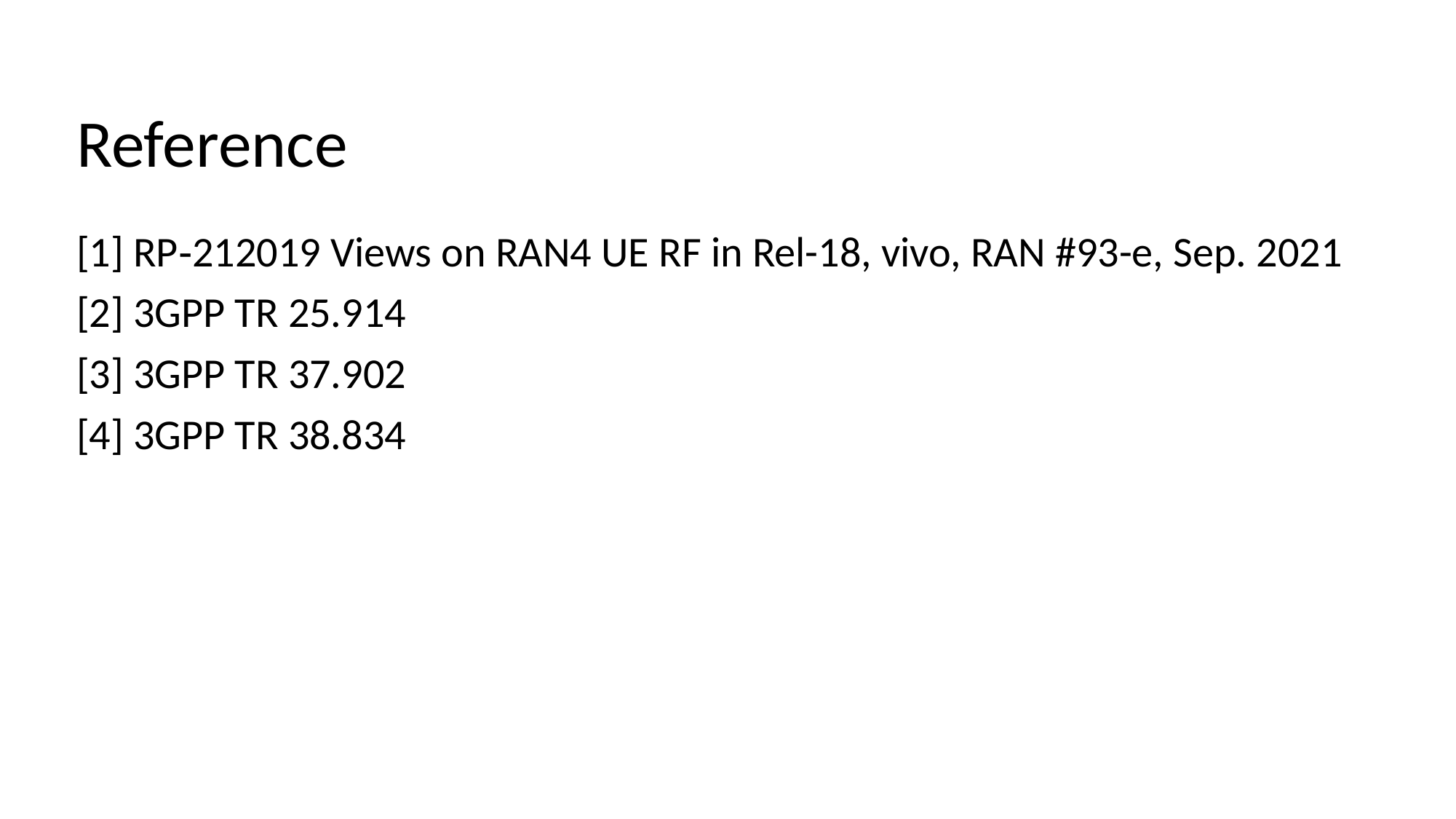

# Reference
[1] RP‑212019 Views on RAN4 UE RF in Rel-18, vivo, RAN #93-e, Sep. 2021
[2] 3GPP TR 25.914
[3] 3GPP TR 37.902
[4] 3GPP TR 38.834